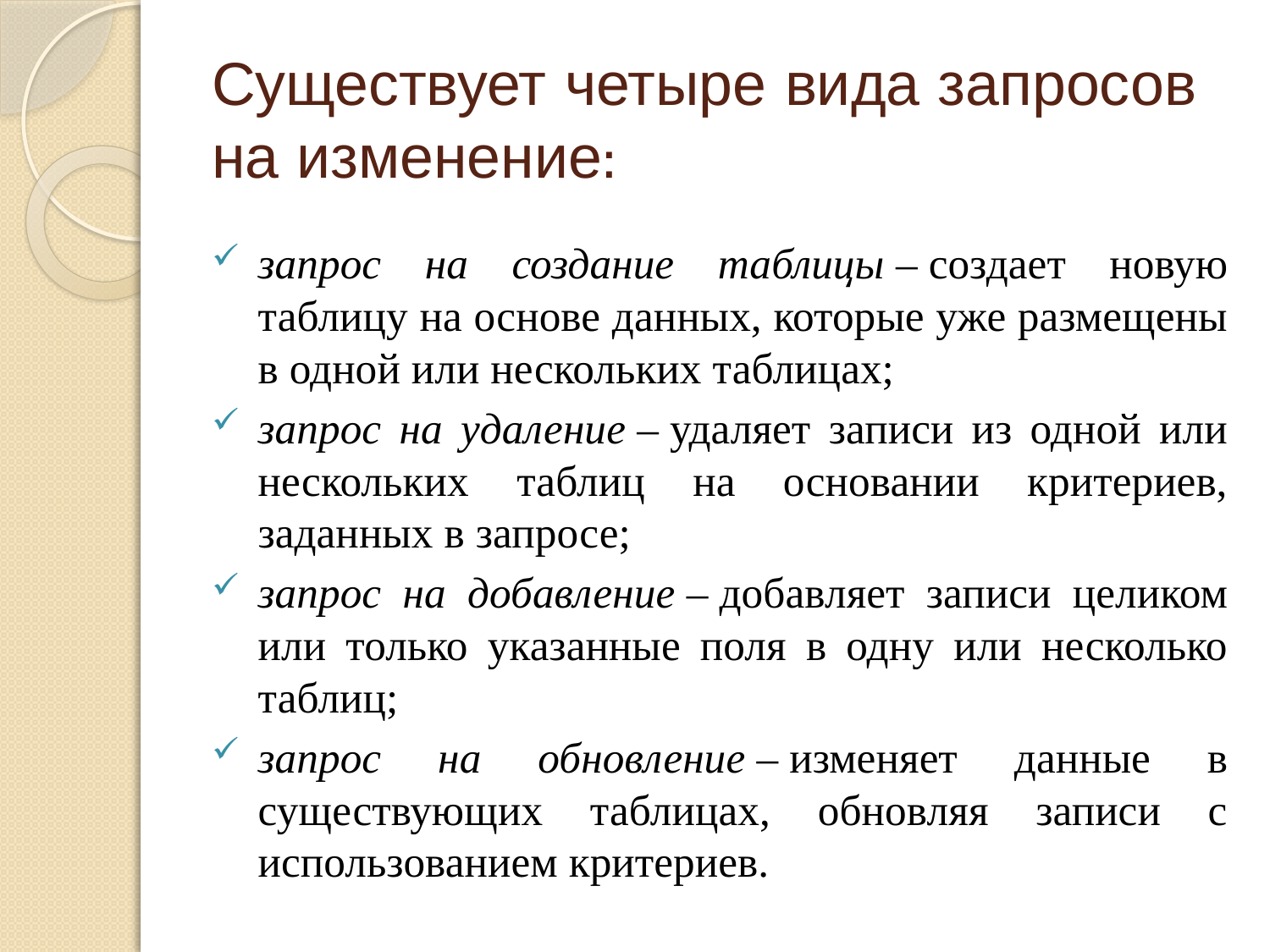

# Существует четыре вида запросов на изменение:
запрос на создание таблицы – создает новую таблицу на основе данных, которые уже размещены в одной или нескольких таблицах;
запрос на удаление – удаляет записи из одной или нескольких таблиц на основании критериев, заданных в запросе;
запрос на добавление – добавляет записи целиком или только указанные поля в одну или несколько таблиц;
запрос на обновление – изменяет данные в существующих таблицах, обновляя записи с использованием критериев.